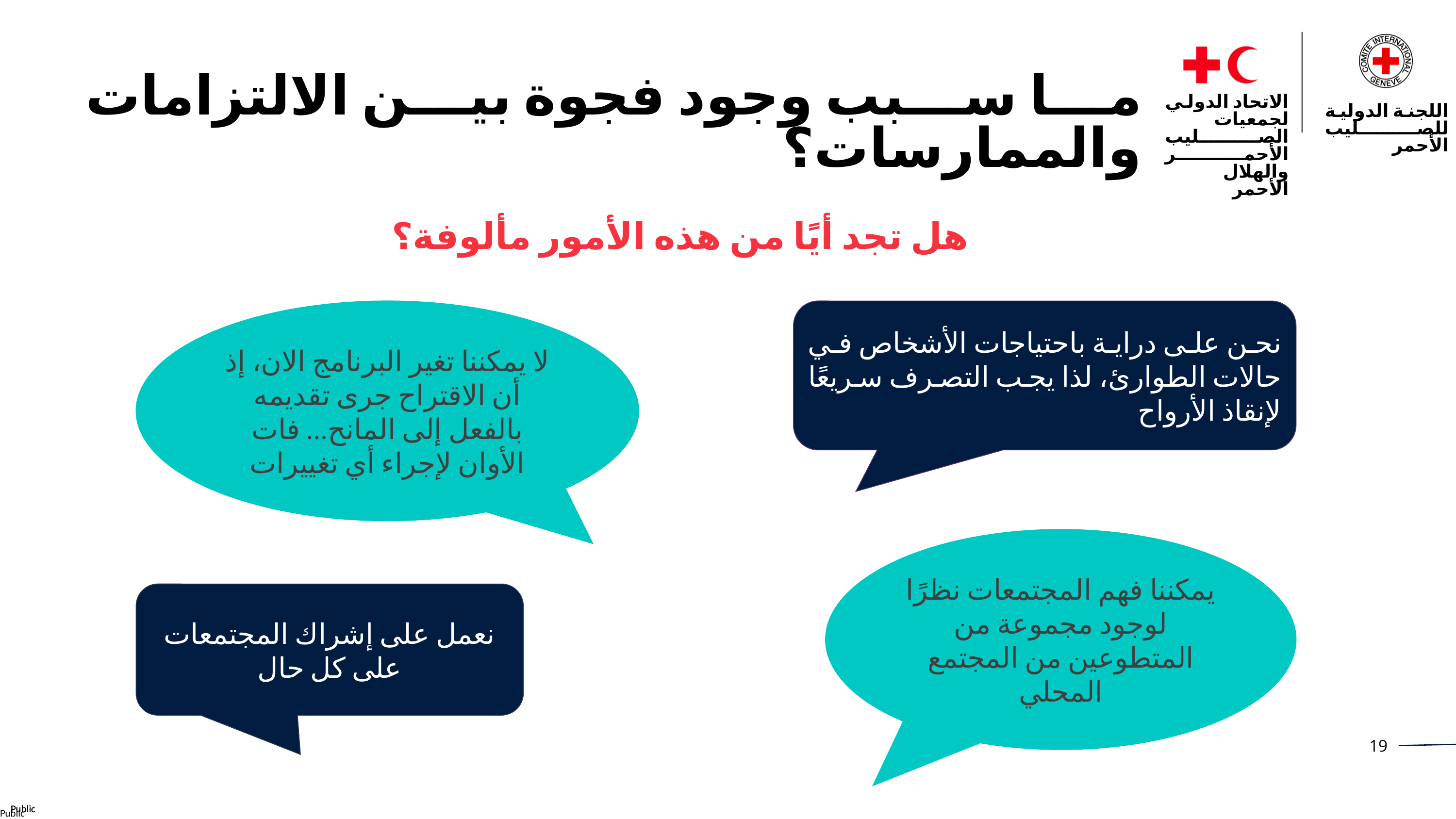

ما سبب وجود فجوة بين الالتزامات والممارسات؟
الاتحاد الدولي لجمعيات الصليب الأحمر والهلال الأحمر
اللجنة الدولية للصليب الأحمر
هل تجد أيًا من هذه الأمور مألوفة؟
لا يمكننا تغير البرنامج الان، إذ أن الاقتراح جرى تقديمه بالفعل إلى المانح... فات الأوان لإجراء أي تغييرات
نحن على دراية باحتياجات الأشخاص في حالات الطوارئ، لذا يجب التصرف سريعًا لإنقاذ الأرواح
يمكننا فهم المجتمعات نظرًا لوجود مجموعة من المتطوعين من المجتمع المحلي
نعمل على إشراك المجتمعات على كل حال